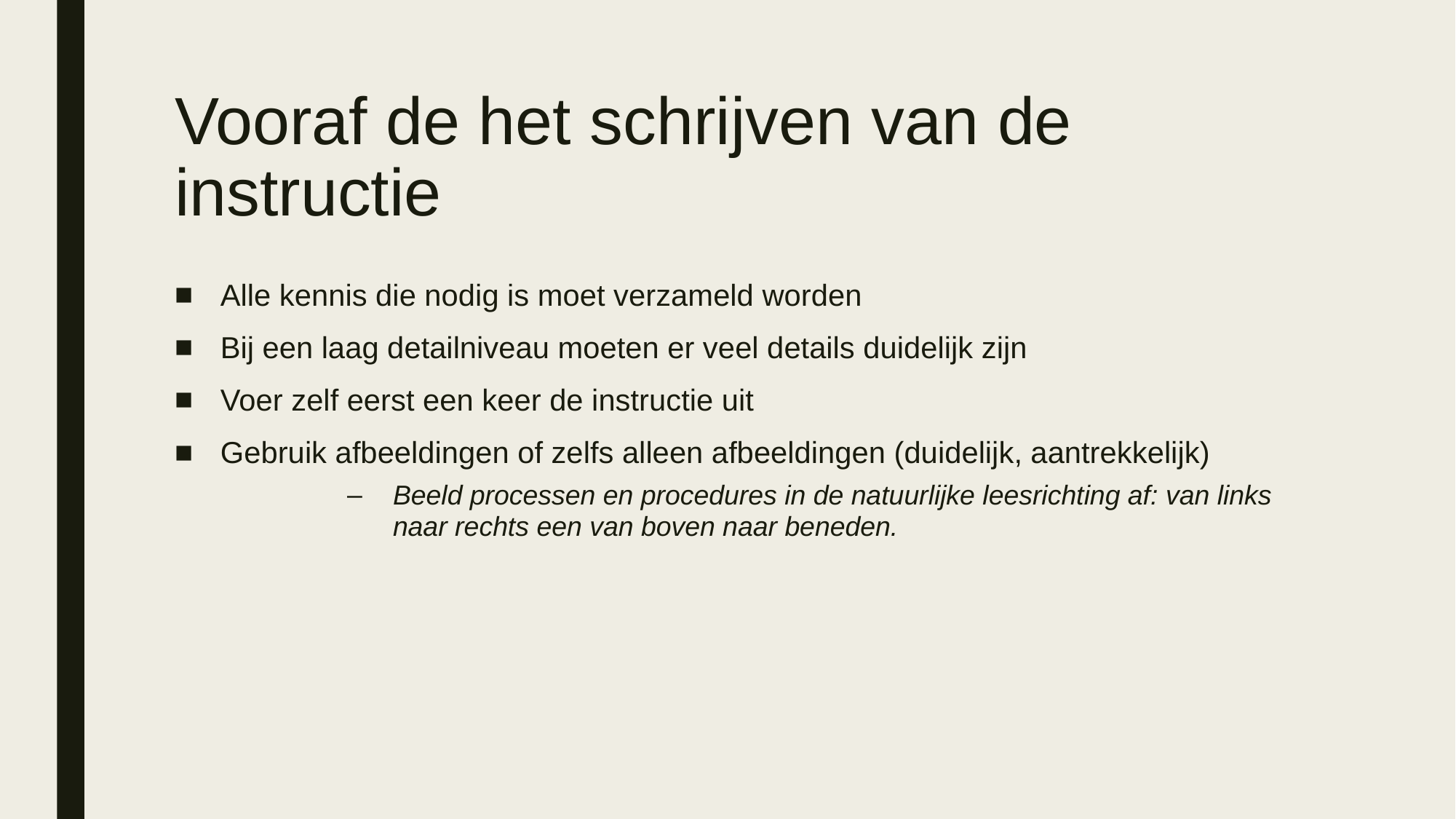

# Vooraf de het schrijven van de instructie
Alle kennis die nodig is moet verzameld worden
Bij een laag detailniveau moeten er veel details duidelijk zijn
Voer zelf eerst een keer de instructie uit
Gebruik afbeeldingen of zelfs alleen afbeeldingen (duidelijk, aantrekkelijk)
Beeld processen en procedures in de natuurlijke leesrichting af: van links naar rechts een van boven naar beneden.